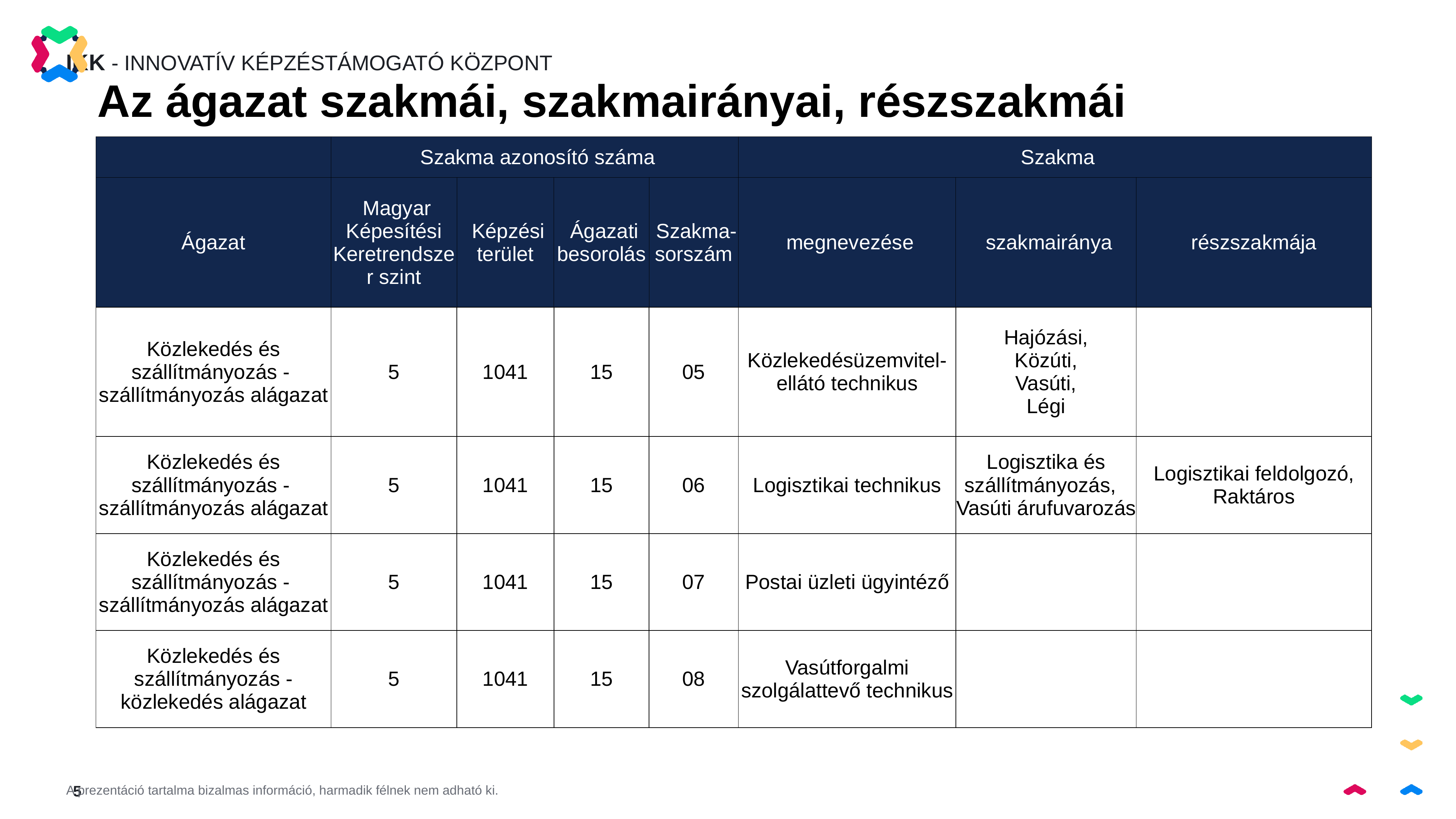

Az ágazat szakmái, szakmairányai, részszakmái
|  | Szakma azonosító száma |  |  |  | Szakma |  |  |
| --- | --- | --- | --- | --- | --- | --- | --- |
| Ágazat | Magyar Képesítési Keretrendszer szint | Képzési terület | Ágazati besorolás | Szakma-sorszám | megnevezése | szakmairánya | részszakmája |
| Közlekedés és szállítmányozás - szállítmányozás alágazat | 5 | 1041 | 15 | 05 | Közlekedésüzemvitel-ellátó technikus | Hajózási, Közúti, Vasúti, Légi |  |
| Közlekedés és szállítmányozás - szállítmányozás alágazat | 5 | 1041 | 15 | 06 | Logisztikai technikus | Logisztika és szállítmányozás,   Vasúti árufuvarozás | Logisztikai feldolgozó, Raktáros |
| Közlekedés és szállítmányozás - szállítmányozás alágazat | 5 | 1041 | 15 | 07 | Postai üzleti ügyintéző |  |  |
| Közlekedés és szállítmányozás - közlekedés alágazat | 5 | 1041 | 15 | 08 | Vasútforgalmi szolgálattevő technikus |  |  |